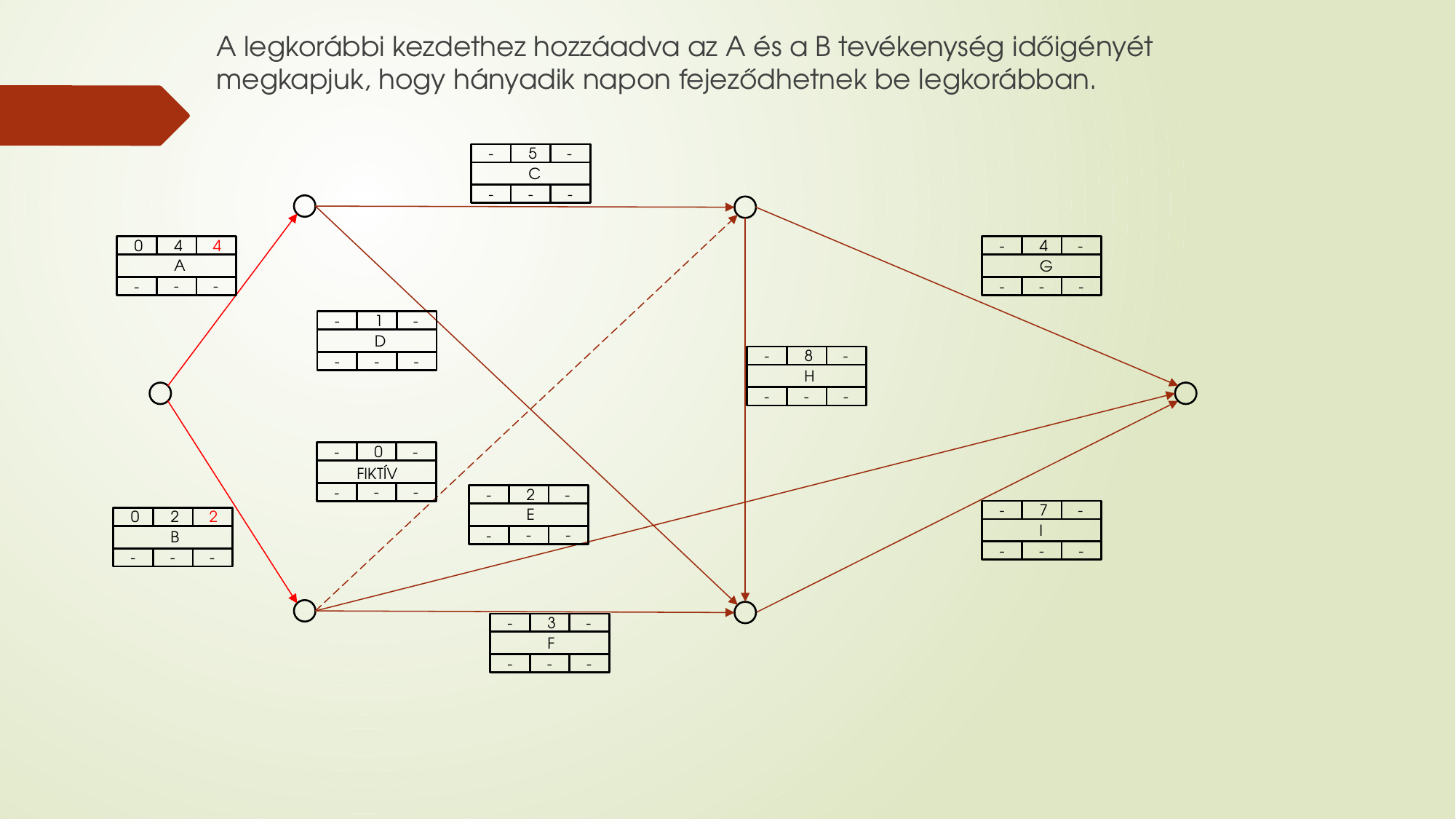

A legkorábbi kezdethez hozzáadva az A és a B tevékenység időigényét megkapjuk, hogy hányadik napon fejeződhetnek be legkorábban.
-
5
-

C
-
-
-

0
4
4

A
-
-
-
-
4
-

G
-
-
-
-
1
-

D
-
-
-
-
8
-

H
-
-
-

-
0
-

FIKTÍV
-
-
-
-
2
-

E
-
-
-
-
7
-

I
-
-
-
0
2
2

B
-
-
-

-
3
-

F
-
-
-